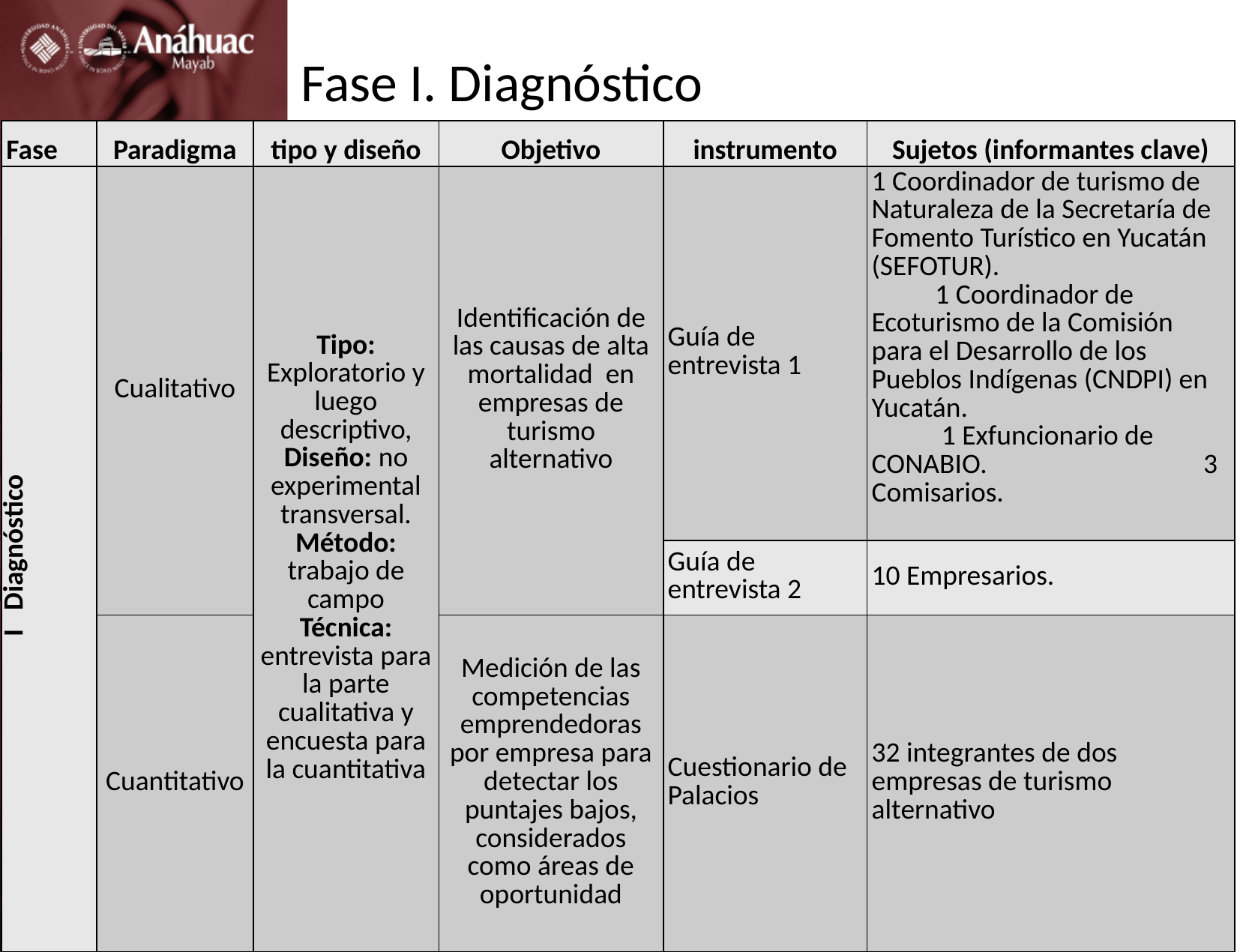

# Fase I. Diagnóstico
| Fase | Paradigma | tipo y diseño | Objetivo | instrumento | Sujetos (informantes clave) |
| --- | --- | --- | --- | --- | --- |
| I Diagnóstico | Cualitativo | Tipo: Exploratorio y luego descriptivo, Diseño: no experimental transversal. Método: trabajo de campo Técnica: entrevista para la parte cualitativa y encuesta para la cuantitativa | Identificación de las causas de alta mortalidad en empresas de turismo alternativo | Guía de entrevista 1 | 1 Coordinador de turismo de Naturaleza de la Secretaría de Fomento Turístico en Yucatán (SEFOTUR). 1 Coordinador de Ecoturismo de la Comisión para el Desarrollo de los Pueblos Indígenas (CNDPI) en Yucatán. 1 Exfuncionario de CONABIO. 3 Comisarios. |
|  |  |  |  | Guía de entrevista 2 | 10 Empresarios. |
|  | Cuantitativo |  | Medición de las competencias emprendedoras por empresa para detectar los puntajes bajos, considerados como áreas de oportunidad | Cuestionario de Palacios | 32 integrantes de dos empresas de turismo alternativo |